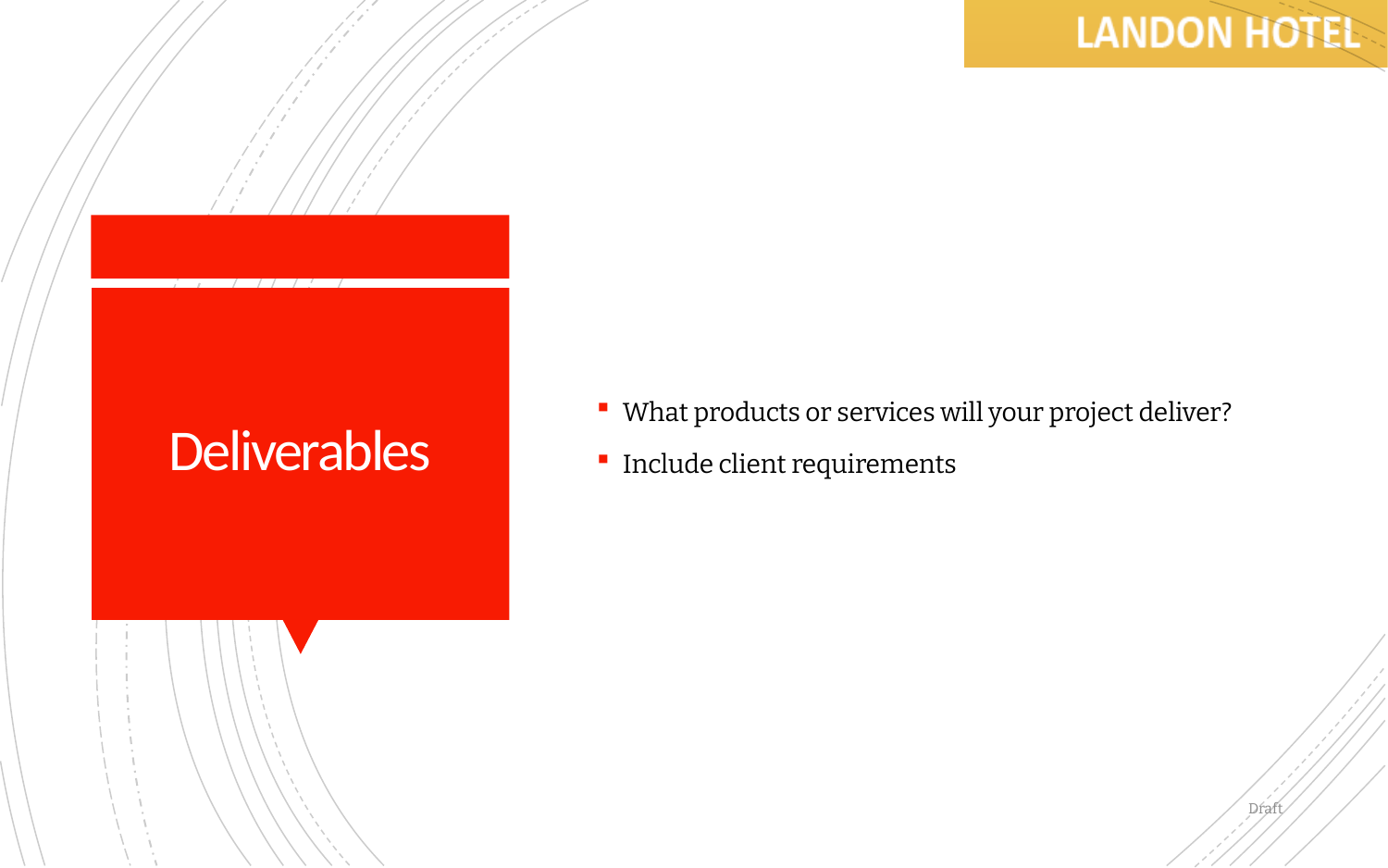

What products or services will your project deliver?
Include client requirements
# Deliverables
Draft